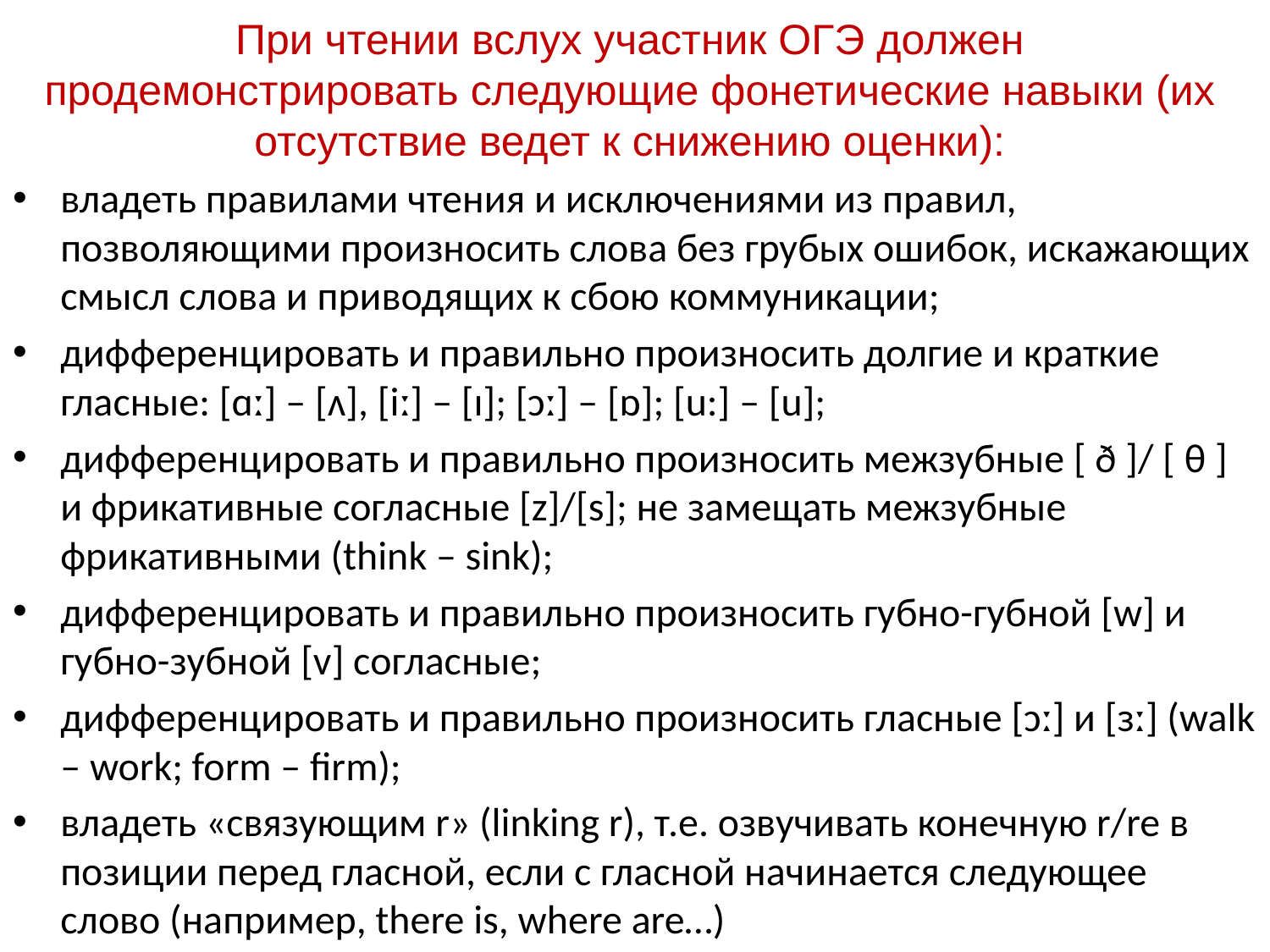

# При чтении вслух участник ОГЭ должен продемонстрировать следующие фонетические навыки (их отсутствие ведет к снижению оценки):
владеть правилами чтения и исключениями из правил, позволяющими произносить слова без грубых ошибок, искажающих смысл слова и приводящих к сбою коммуникации;
дифференцировать и правильно произносить долгие и краткие гласные: [ɑː] – [ʌ], [iː] – [ɪ]; [ɔː] – [ɒ]; [u:] – [u];
дифференцировать и правильно произносить межзубные [ ð ]/ [ θ ] и фрикативные согласные [z]/[s]; не замещать межзубные фрикативными (think – sink);
дифференцировать и правильно произносить губно-губной [w] и губно-зубной [v] согласные;
дифференцировать и правильно произносить гласные [ɔː] и [ɜː] (walk – work; form – firm);
владеть «связующим r» (linking r), т.е. озвучивать конечную r/re в позиции перед гласной, если с гласной начинается следующее слово (например, there is, where are…)